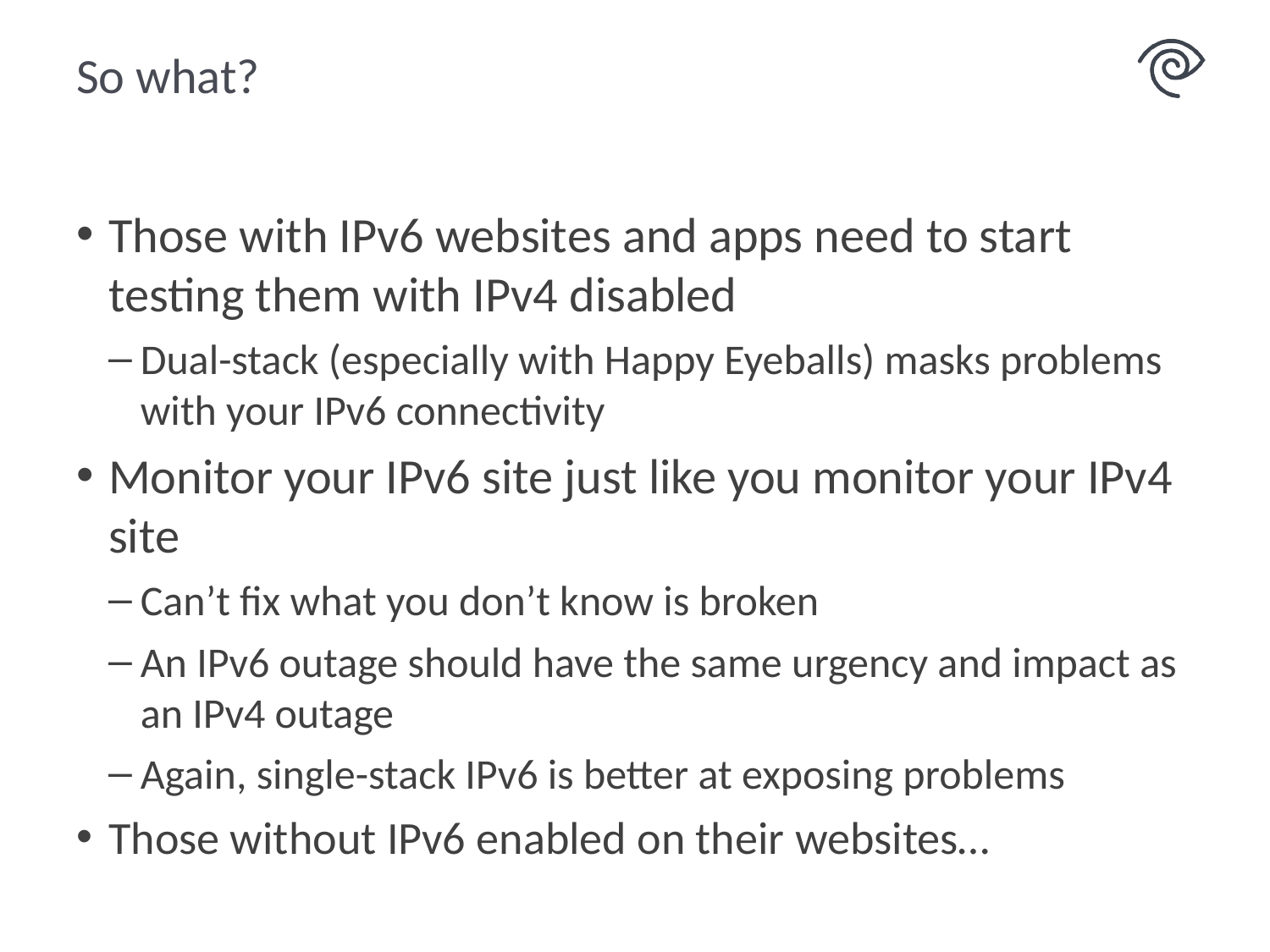

# So what?
Those with IPv6 websites and apps need to start testing them with IPv4 disabled
Dual-stack (especially with Happy Eyeballs) masks problems with your IPv6 connectivity
Monitor your IPv6 site just like you monitor your IPv4 site
Can’t fix what you don’t know is broken
An IPv6 outage should have the same urgency and impact as an IPv4 outage
Again, single-stack IPv6 is better at exposing problems
Those without IPv6 enabled on their websites…